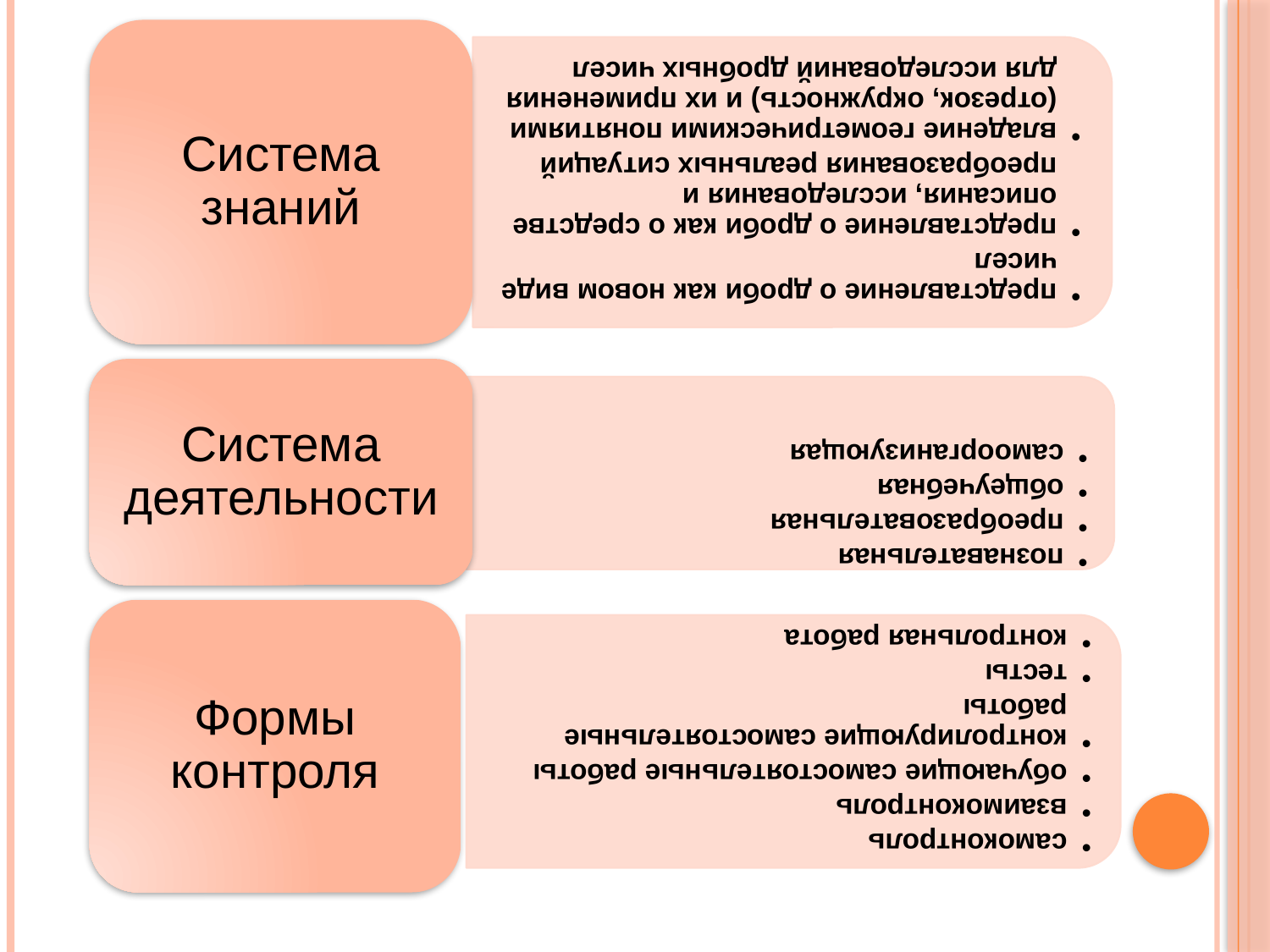

представление о дроби как новом виде чисел
представление о дроби как о средстве описания, исследования и преобразования реальных ситуаций
владение геометрическими понятиями (отрезок, окружность) и их применения для исследований дробных чисел
Система знаний
познавательная
преобразовательная
общеучебная
самоорганизующая

Система деятельности
самоконтроль
взаимоконтроль
обучающие самостоятельные работы
контролирующие самостоятельные работы
тесты
контрольная работа
Формы контроля